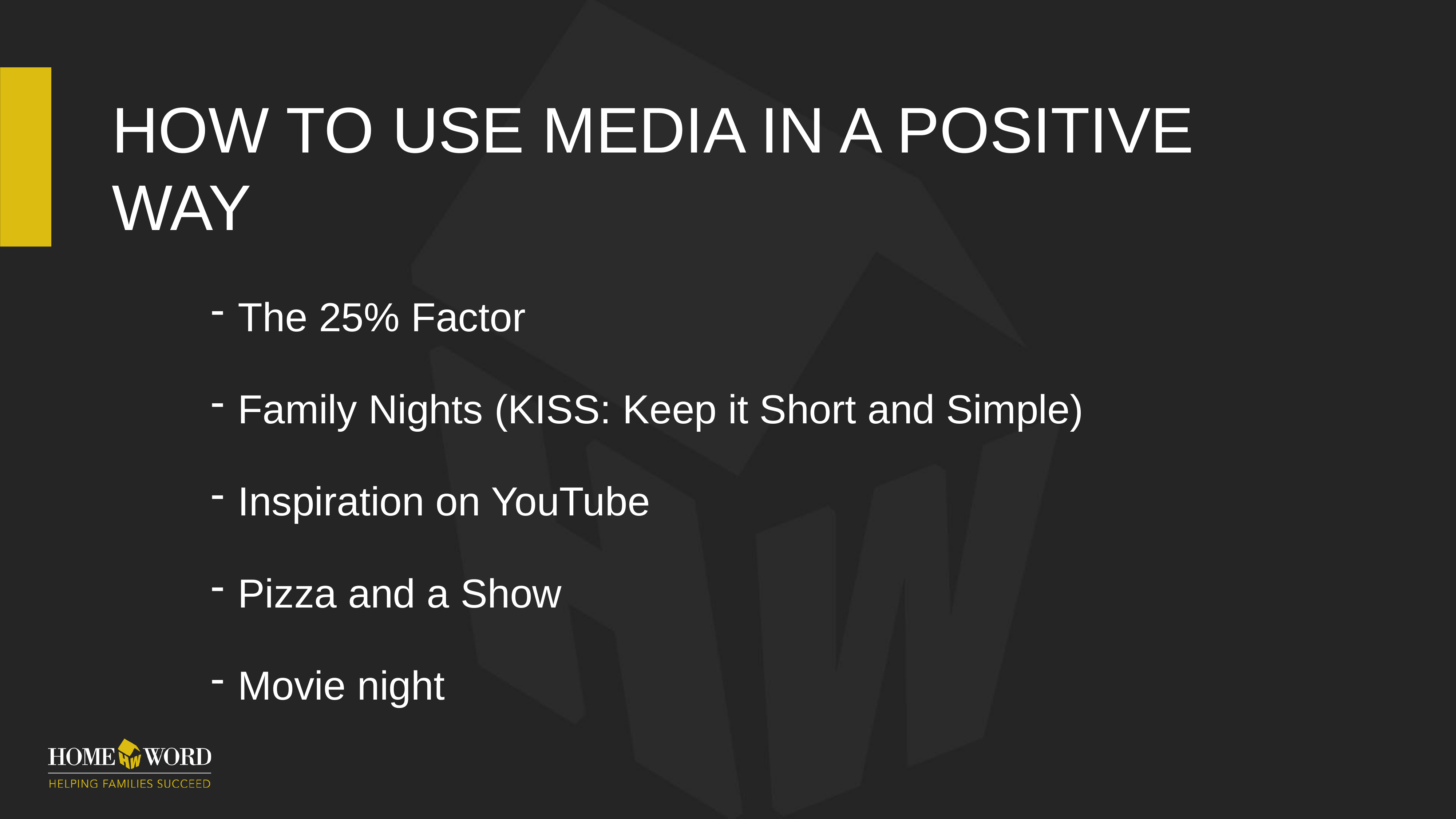

# How To Use Media in a Positive Way
The 25% Factor
Family Nights (KISS: Keep it Short and Simple)
Inspiration on YouTube
Pizza and a Show
Movie night